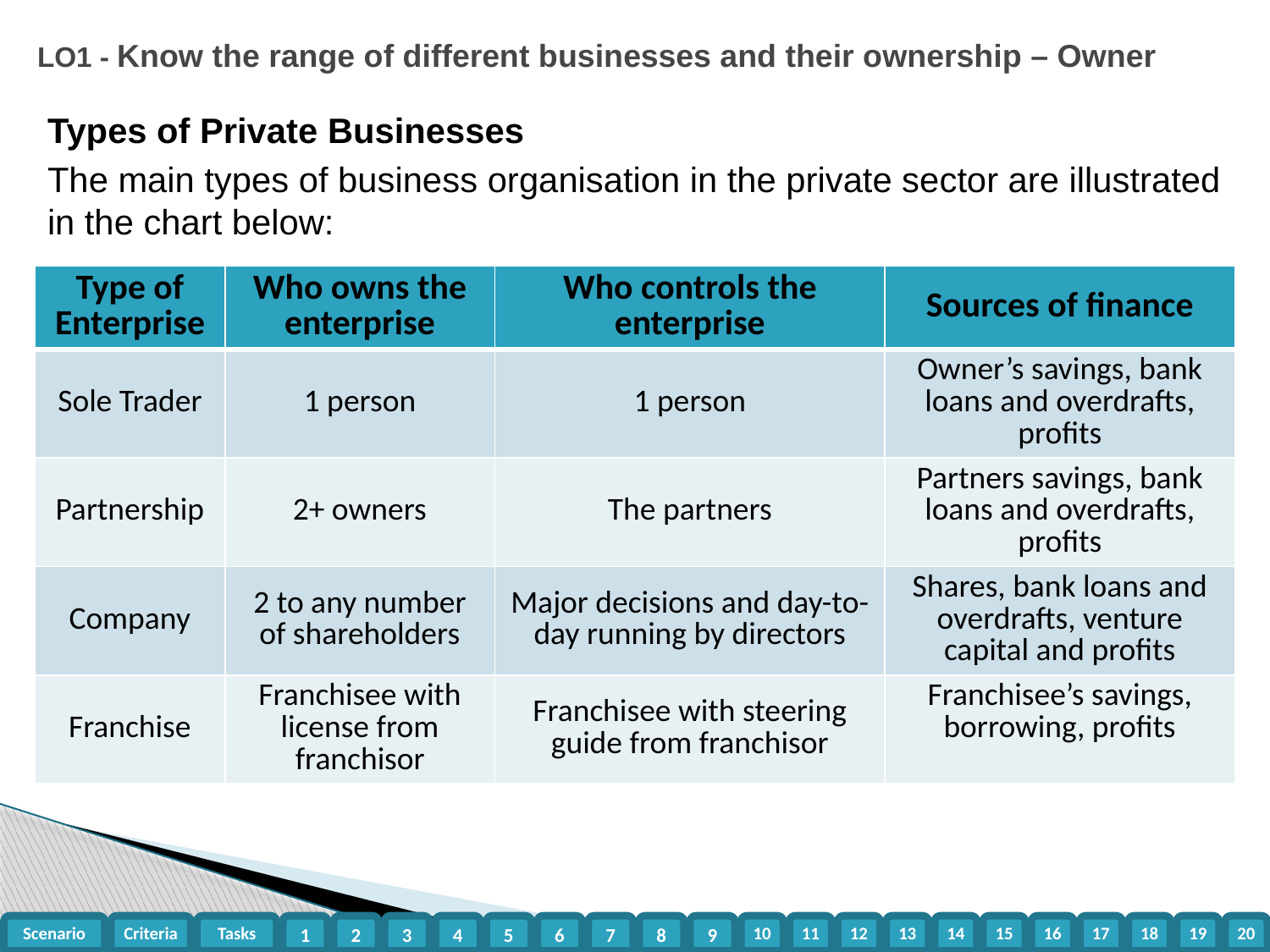

LO1 - Know the range of different businesses and their ownership – Owner
Types of Private Businesses
The main types of business organisation in the private sector are illustrated in the chart below:

| Type of Enterprise | Who owns the enterprise | Who controls the enterprise | Sources of finance |
| --- | --- | --- | --- |
| Sole Trader | 1 person | 1 person | Owner’s savings, bank loans and overdrafts, profits |
| Partnership | 2+ owners | The partners | Partners savings, bank loans and overdrafts, profits |
| Company | 2 to any number of shareholders | Major decisions and day-to-day running by directors | Shares, bank loans and overdrafts, venture capital and profits |
| Franchise | Franchisee with license from franchisor | Franchisee with steering guide from franchisor | Franchisee’s savings, borrowing, profits |